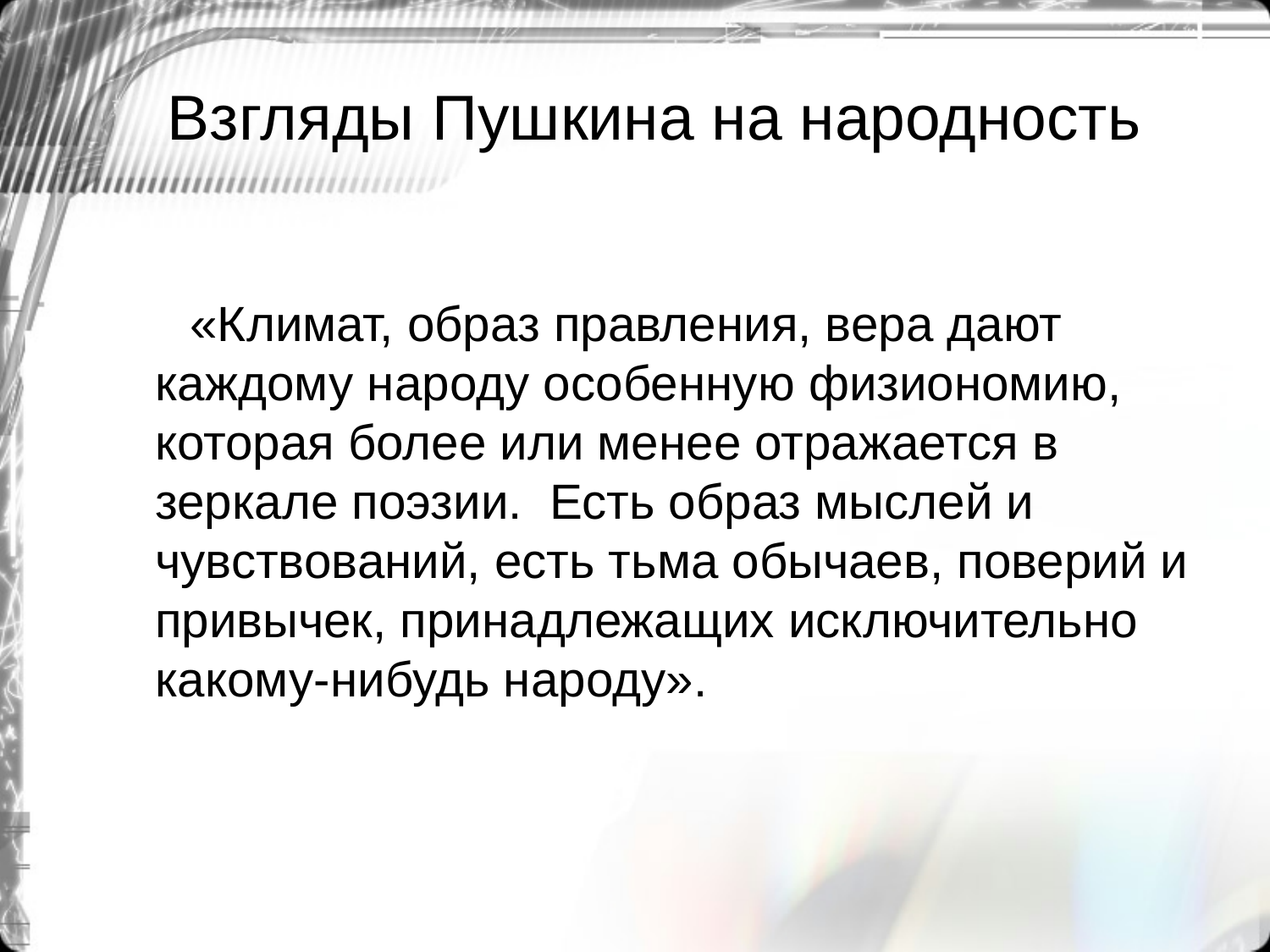

# Взгляды Пушкина на народность
      «Климат, образ правления, вера дают каждому народу особенную физиономию, которая более или менее отражается в зеркале поэзии.  Есть образ мыслей и чувствований, есть тьма обычаев, поверий и привычек, принадлежащих исключительно какому-нибудь народу».